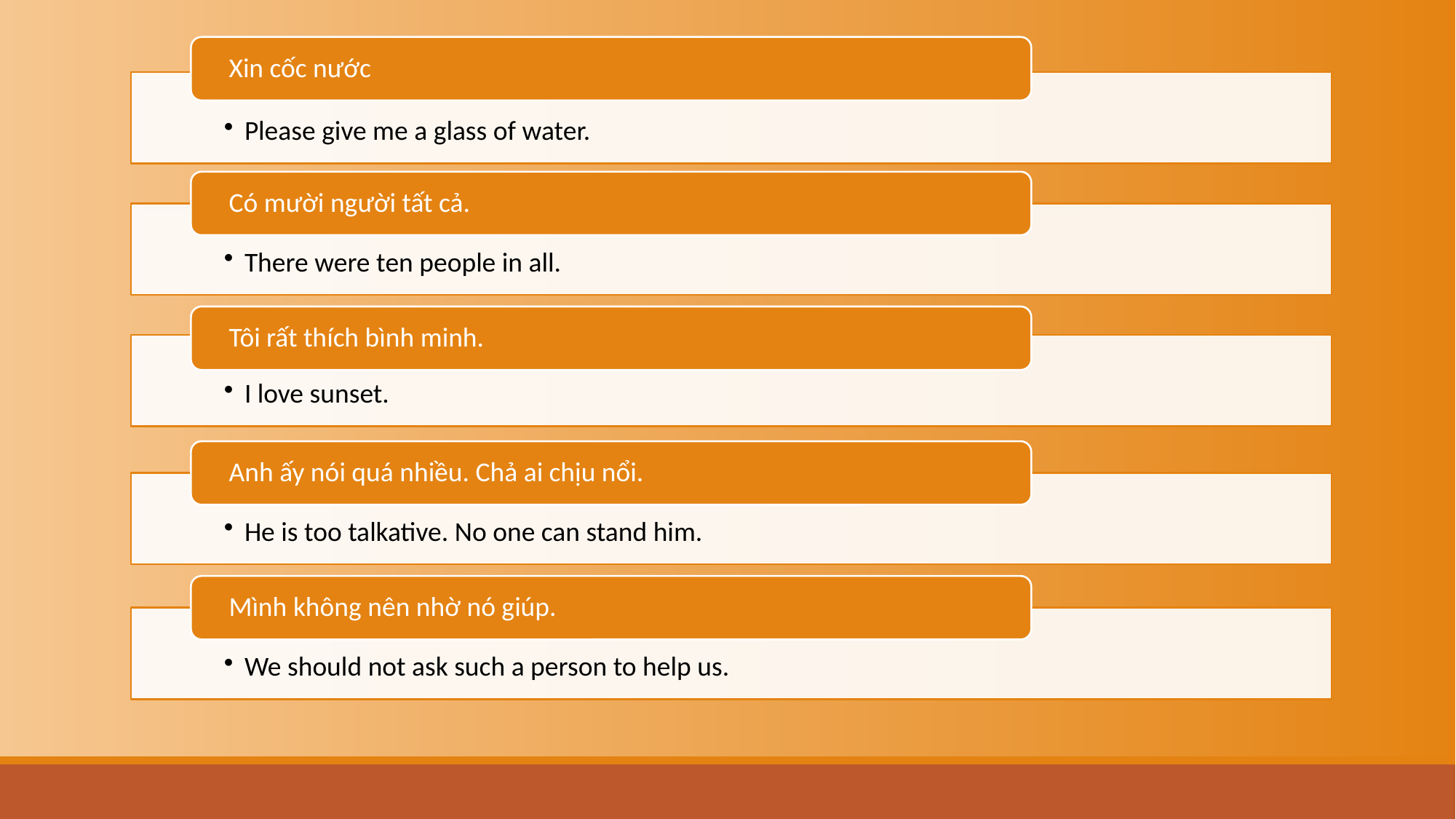

Please give me a glass of water.
Xin cốc nước
There were ten people in all.
Có mười người tất cả.
I love sunset.
Tôi rất thích bình minh.
He is too talkative. No one can stand him.
Anh ấy nói quá nhiều. Chả ai chịu nổi.
We should not ask such a person to help us.
Mình không nên nhờ nó giúp.